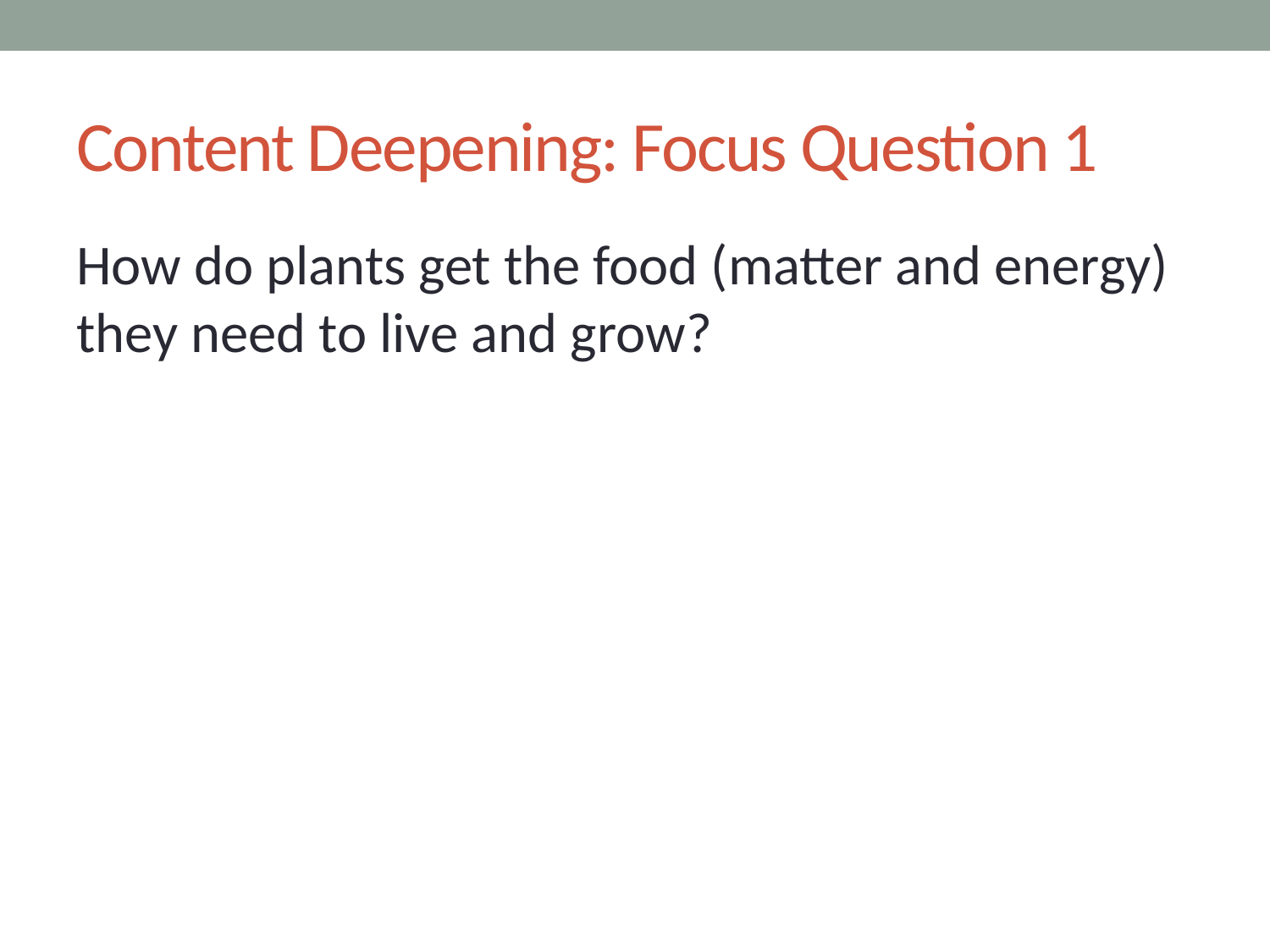

# Content Deepening: Focus Question 1
How do plants get the food (matter and energy) they need to live and grow?